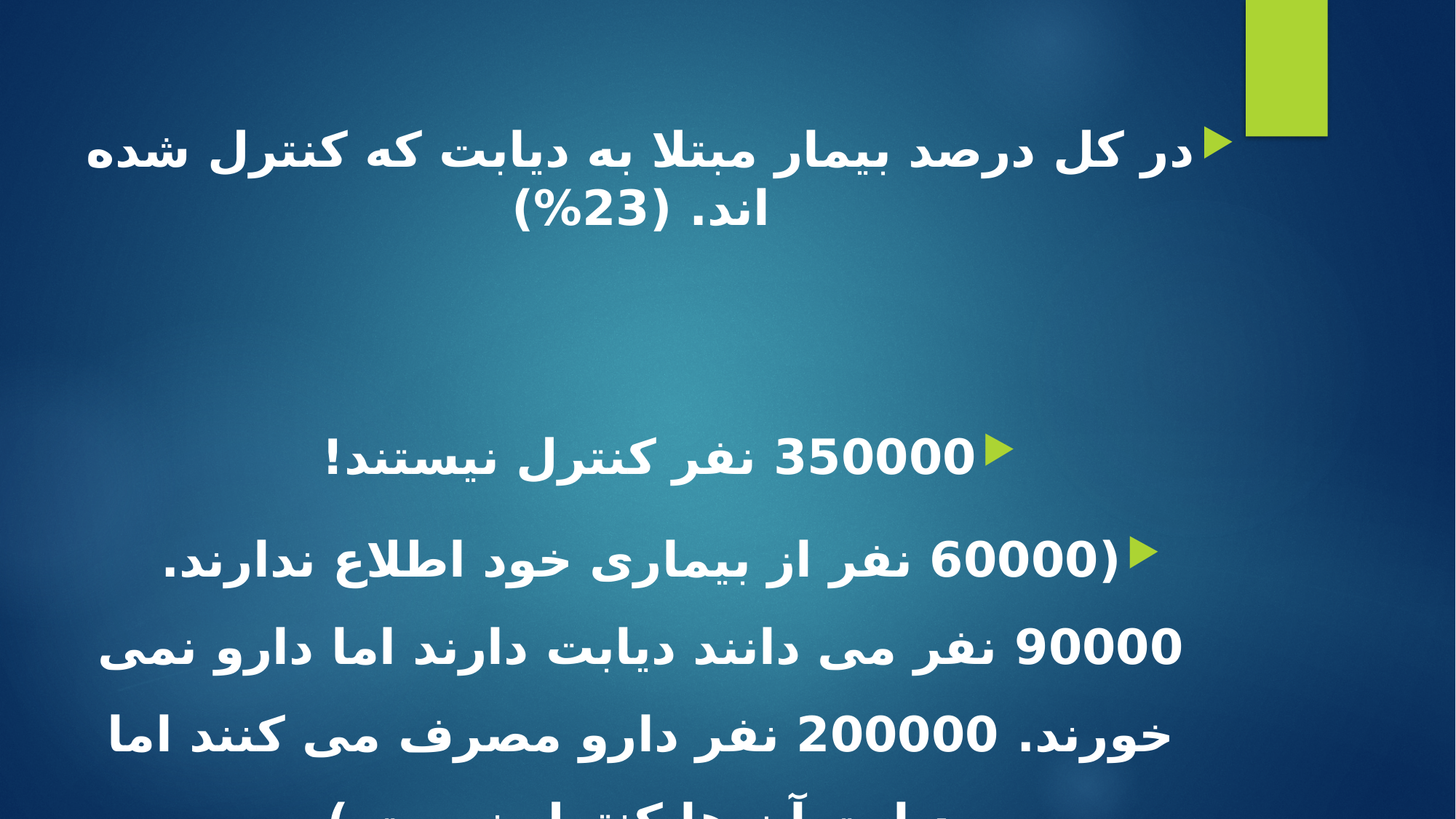

در کل درصد بیمار مبتلا به دیابت که کنترل شده اند. (23%)

350000 نفر کنترل نیستند!
(60000 نفر از بیماری خود اطلاع ندارند. 90000 نفر می دانند دیابت دارند اما دارو نمی خورند. 200000 نفر دارو مصرف می کنند اما دیابت آن ها کنترل نیست.)